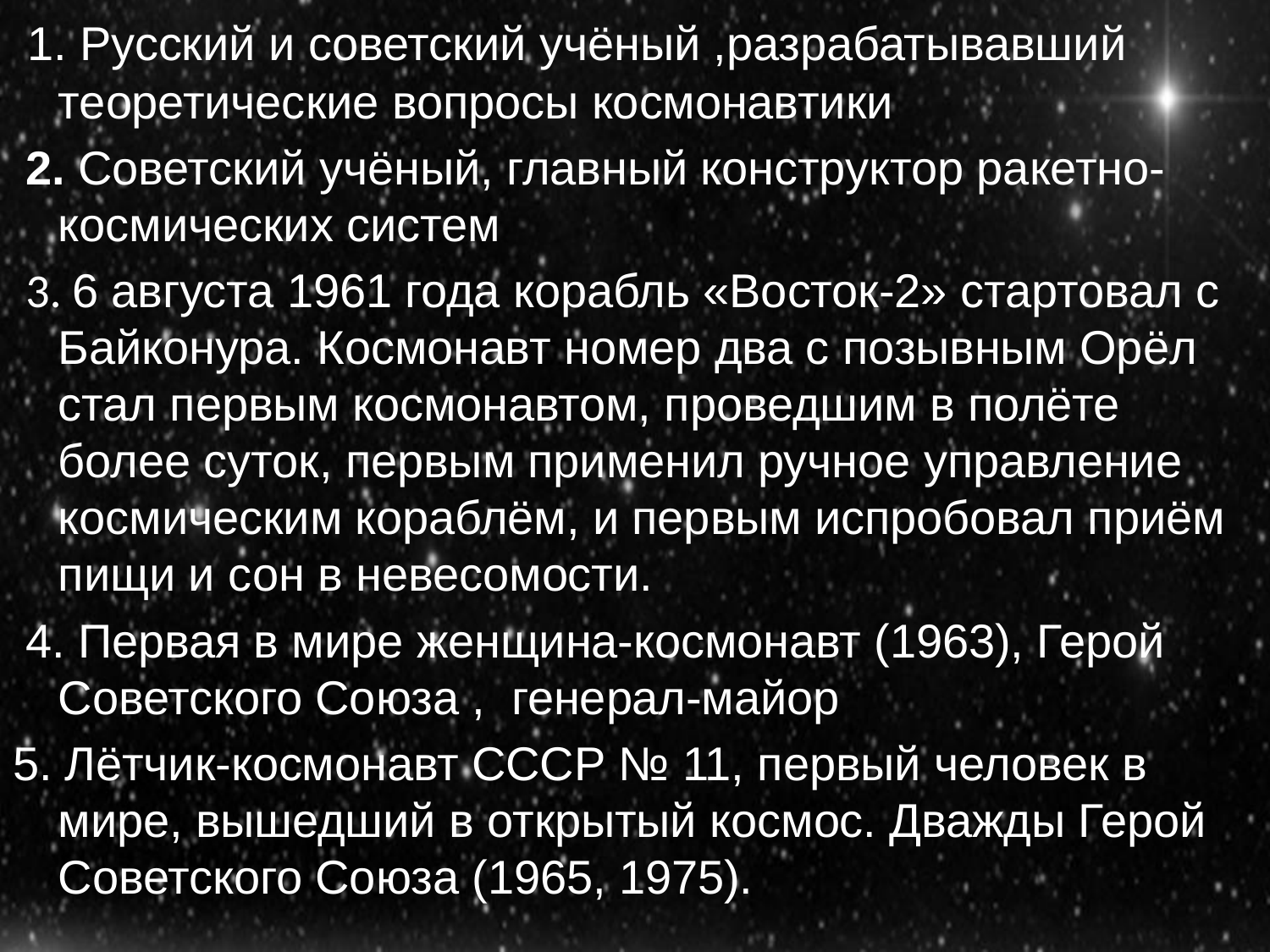

1. Русский и советский учёный ,разрабатывавший теоретические вопросы космонавтики
 2. Советский учёный, главный конструктор ракетно-космических систем
 3. 6 августа 1961 года корабль «Восток-2» стартовал с Байконура. Космонавт номер два с позывным Орёл стал первым космонавтом, проведшим в полёте более суток, первым применил ручное управление космическим кораблём, и первым испробовал приём пищи и сон в невесомости.
 4. Первая в мире женщина-космонавт (1963), Герой Советского Союза ,  генерал-майор
5. Лётчик-космонавт СССР № 11, первый человек в мире, вышедший в открытый космос. Дважды Герой Советского Союза (1965, 1975).